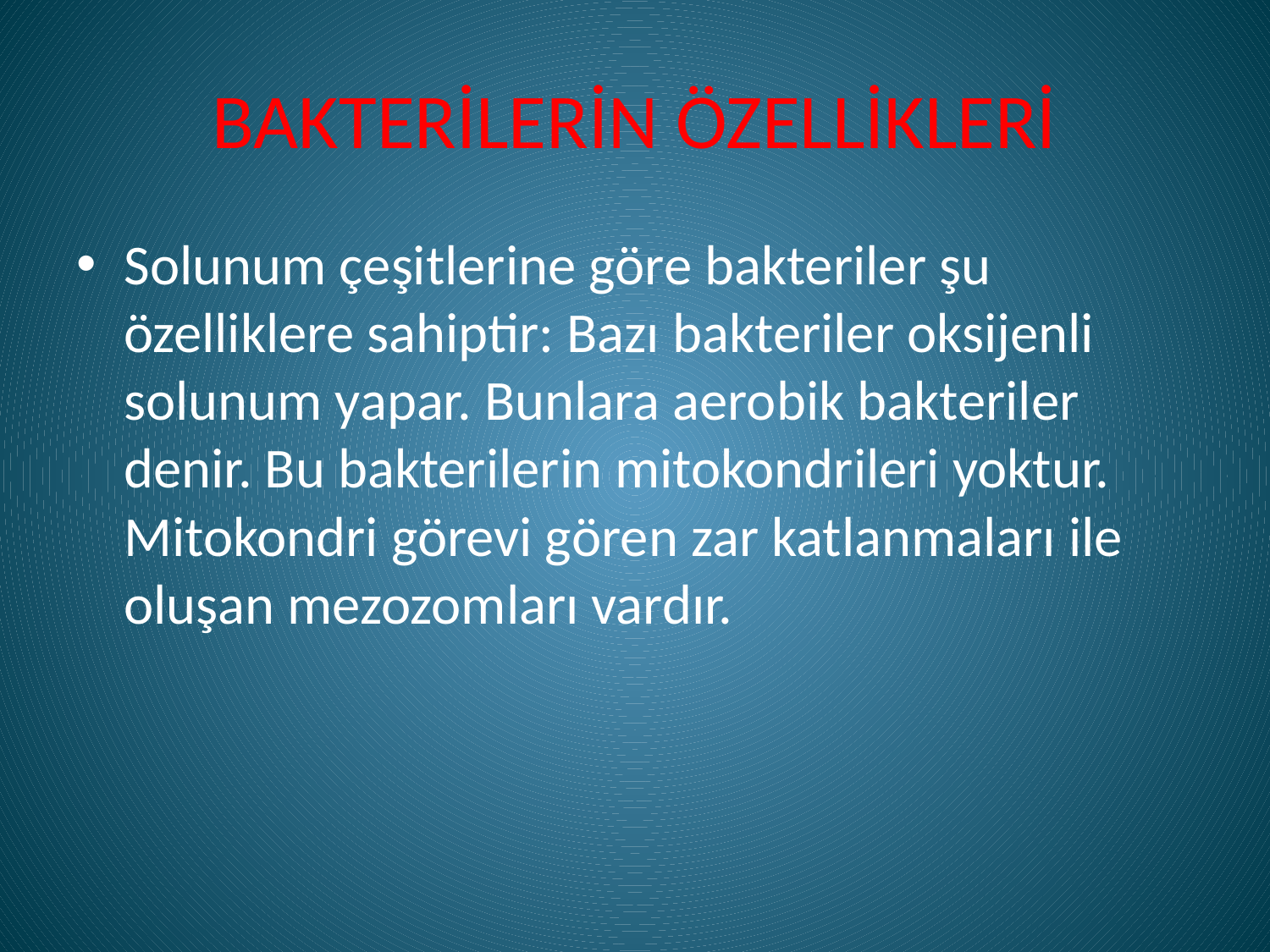

# BAKTERİLERİN ÖZELLİKLERİ
Solunum çeşitlerine göre bakteriler şu özelliklere sahiptir: Bazı bakteriler oksijenli solunum yapar. Bunlara aerobik bakteriler denir. Bu bakterilerin mitokondrileri yoktur. Mitokondri görevi gören zar katlanmaları ile oluşan mezozomları vardır.